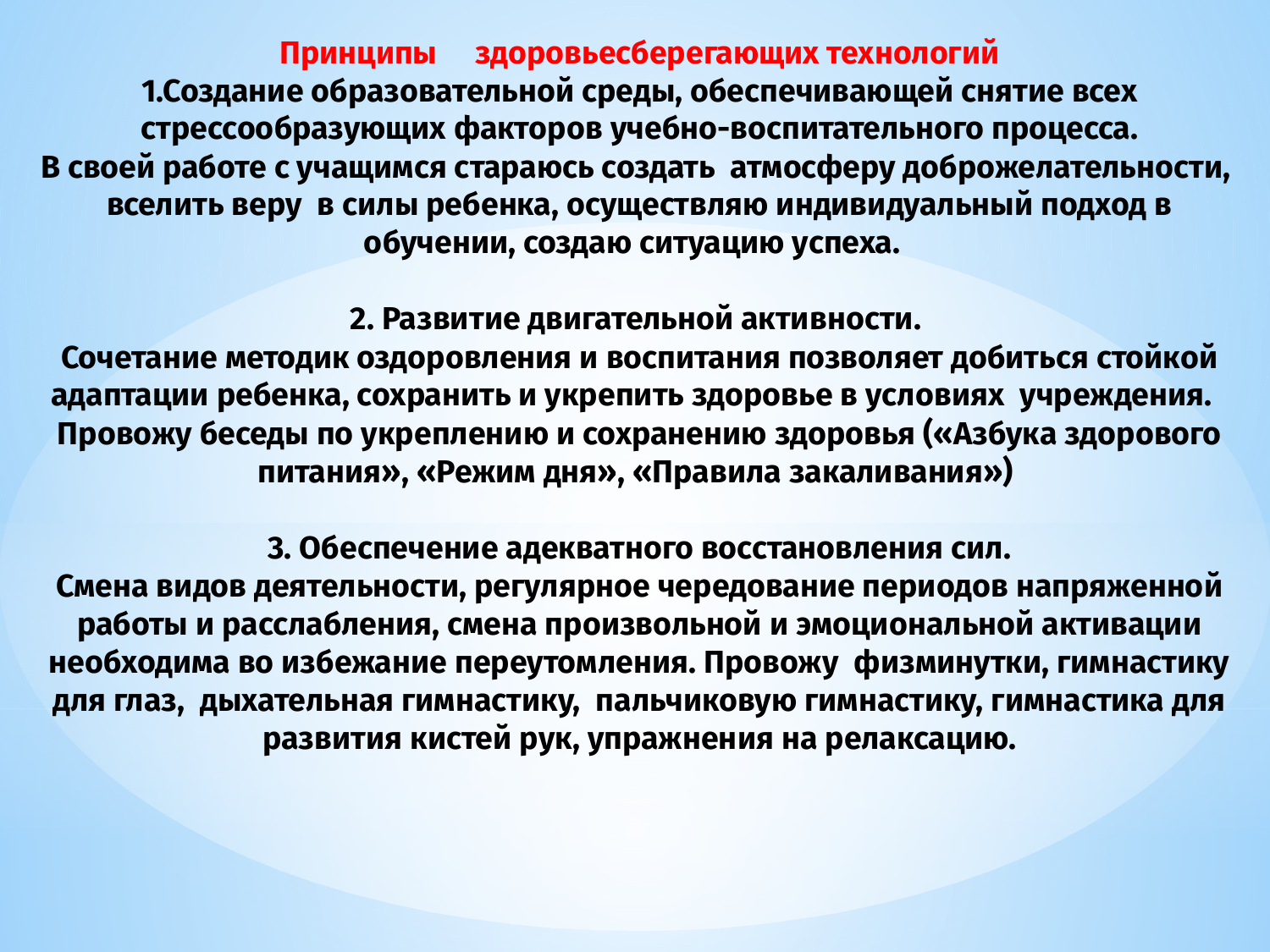

Принципы     здоровьесберегающих технологий
1.Создание образовательной среды, обеспечивающей снятие всех стрессообразующих факторов учебно-воспитательного процесса.
В своей работе с учащимся стараюсь создать  атмосферу доброжелательности,  вселить веру  в силы ребенка, осуществляю индивидуальный подход в обучении, создаю ситуацию успеха.

2. Развитие двигательной активности.
Сочетание методик оздоровления и воспитания позволяет добиться стойкой адаптации ребенка, сохранить и укрепить здоровье в условиях  учреждения.   Провожу беседы по укреплению и сохранению здоровья («Азбука здорового питания», «Режим дня», «Правила закаливания»)

 3. Обеспечение адекватного восстановления сил.
Смена видов деятельности, регулярное чередование периодов напряженной работы и расслабления, смена произвольной и эмоциональной активации необходима во избежание переутомления. Провожу  физминутки, гимнастику для глаз,  дыхательная гимнастику,  пальчиковую гимнастику, гимнастика для развития кистей рук, упражнения на релаксацию.